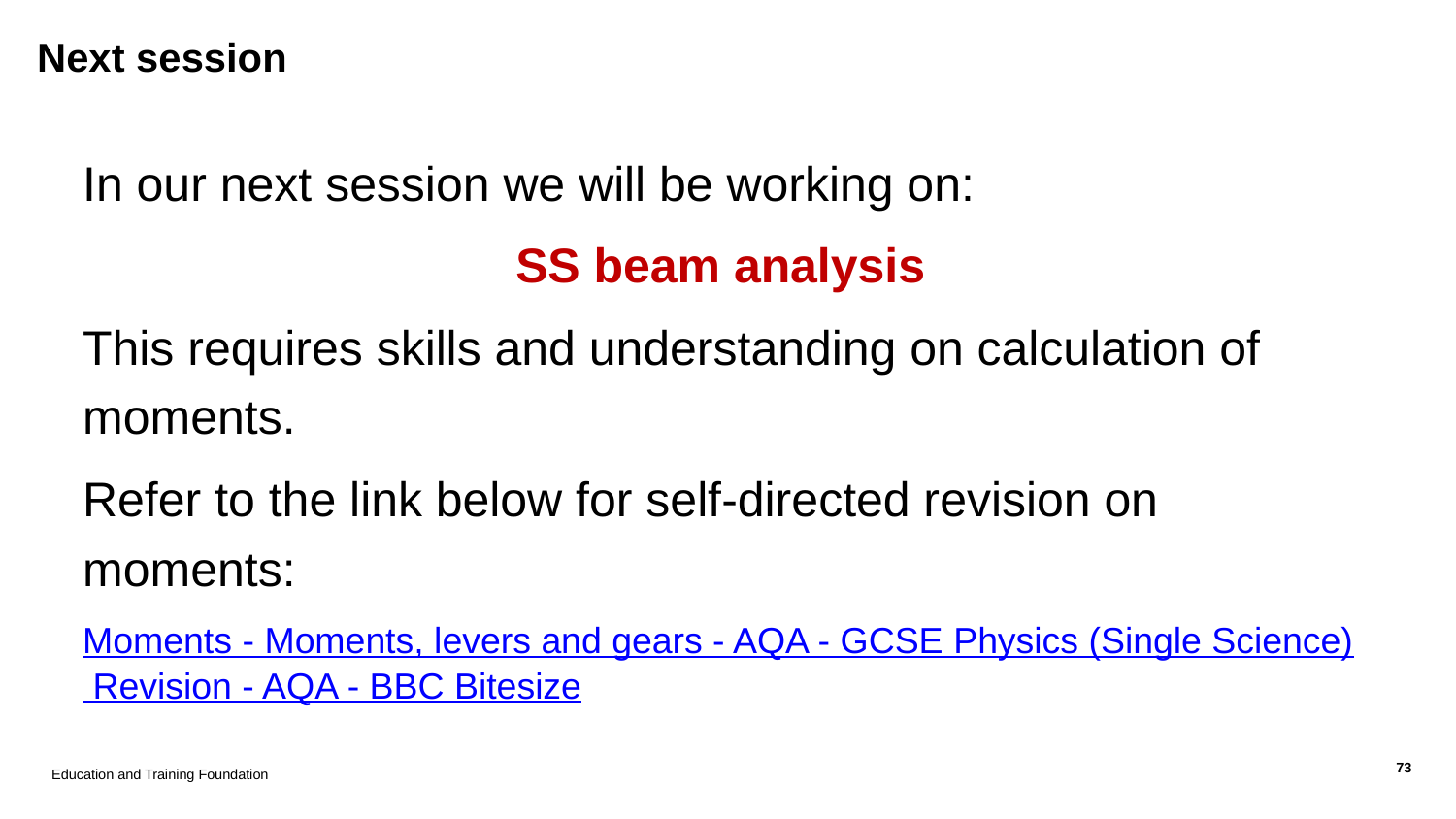

# Next session
In our next session we will be working on:
SS beam analysis
This requires skills and understanding on calculation of moments.
Refer to the link below for self-directed revision on moments:
Moments - Moments, levers and gears - AQA - GCSE Physics (Single Science) Revision - AQA - BBC Bitesize
Education and Training Foundation
73